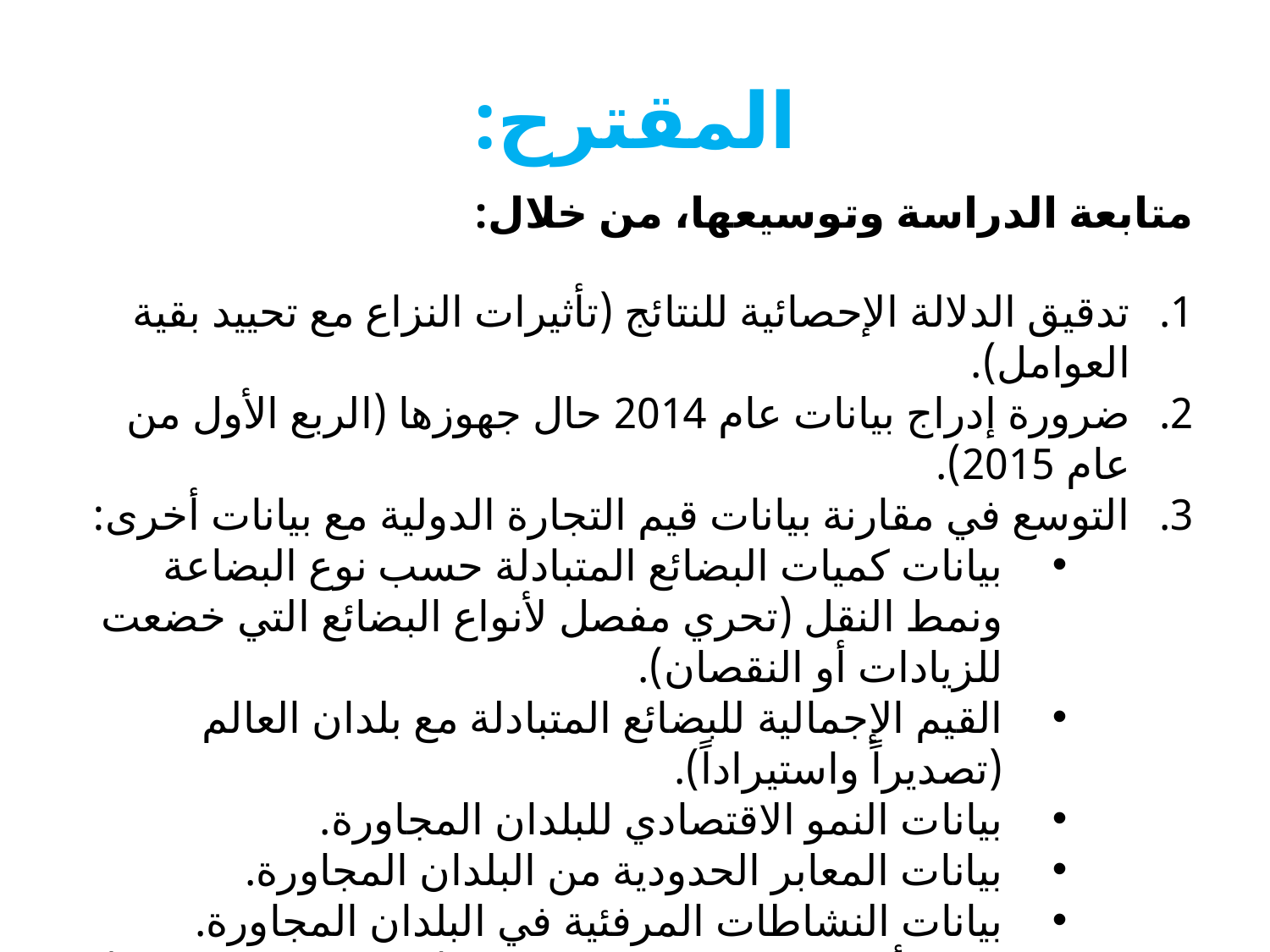

# المقترح:
متابعة الدراسة وتوسيعها، من خلال:
تدقيق الدلالة الإحصائية للنتائج (تأثيرات النزاع مع تحييد بقية العوامل).
ضرورة إدراج بيانات عام 2014 حال جهوزها (الربع الأول من عام 2015).
التوسع في مقارنة بيانات قيم التجارة الدولية مع بيانات أخرى:
بيانات كميات البضائع المتبادلة حسب نوع البضاعة ونمط النقل (تحري مفصل لأنواع البضائع التي خضعت للزيادات أو النقصان).
القيم الإجمالية للبضائع المتبادلة مع بلدان العالم (تصديراً واستيراداً).
بيانات النمو الاقتصادي للبلدان المجاورة.
بيانات المعابر الحدودية من البلدان المجاورة.
بيانات النشاطات المرفئية في البلدان المجاورة.
شمول بلدان أخرى معرضة لحالات نزاع (العراق، ليبيا، اليمن)؟